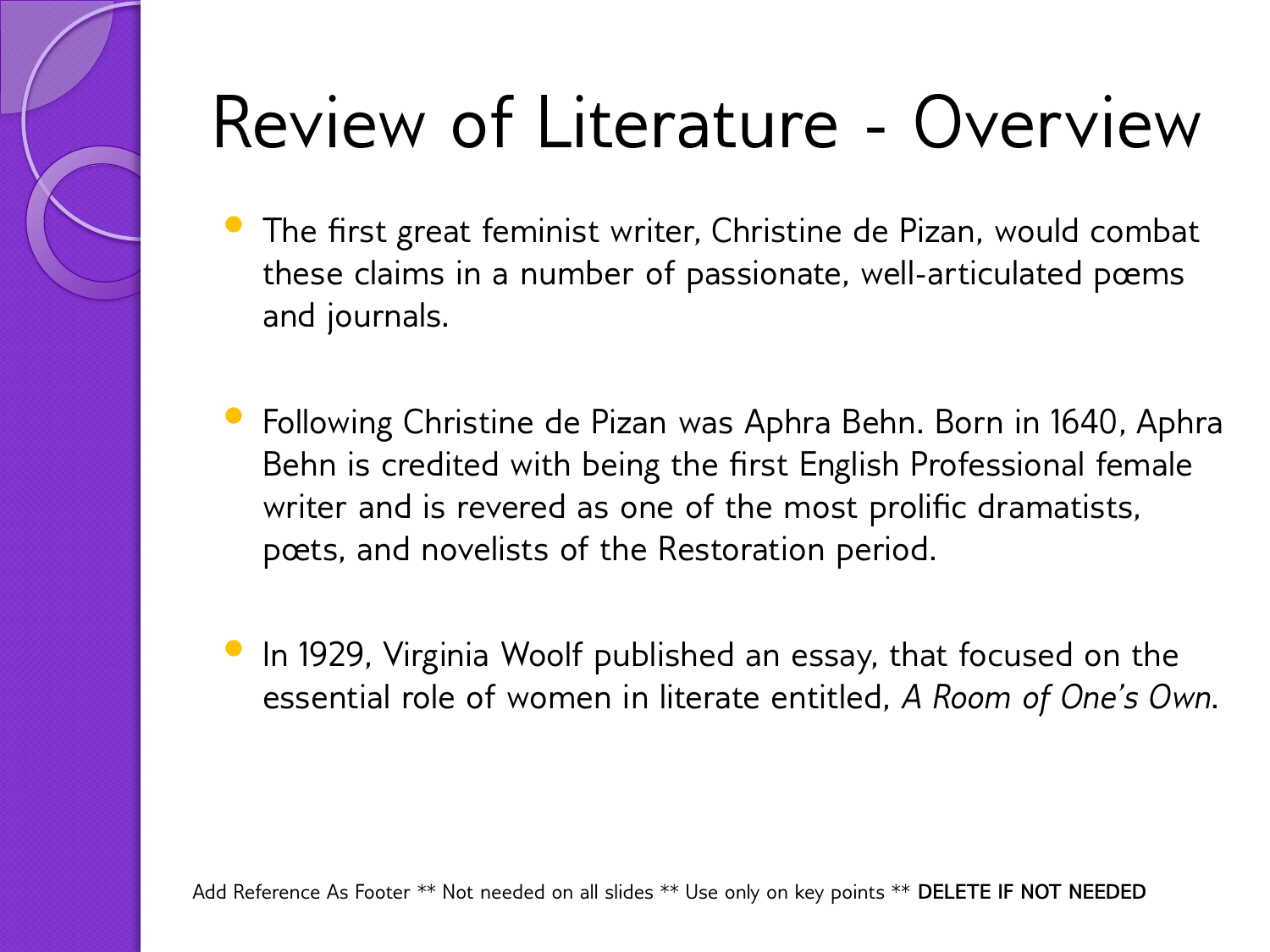

# Review of Literature - Overview
The first great feminist writer, Christine de Pizan, would combat these claims in a number of passionate, well-articulated poems and journals.

Following Christine de Pizan was Aphra Behn. Born in 1640, Aphra Behn is credited with being the first English Professional female writer and is revered as one of the most prolific dramatists, poets, and novelists of the Restoration period.

In 1929, Virginia Woolf published an essay, that focused on the essential role of women in literate entitled, A Room of One’s Own.
Add Reference As Footer ** Not needed on all slides ** Use only on key points ** DELETE IF NOT NEEDED